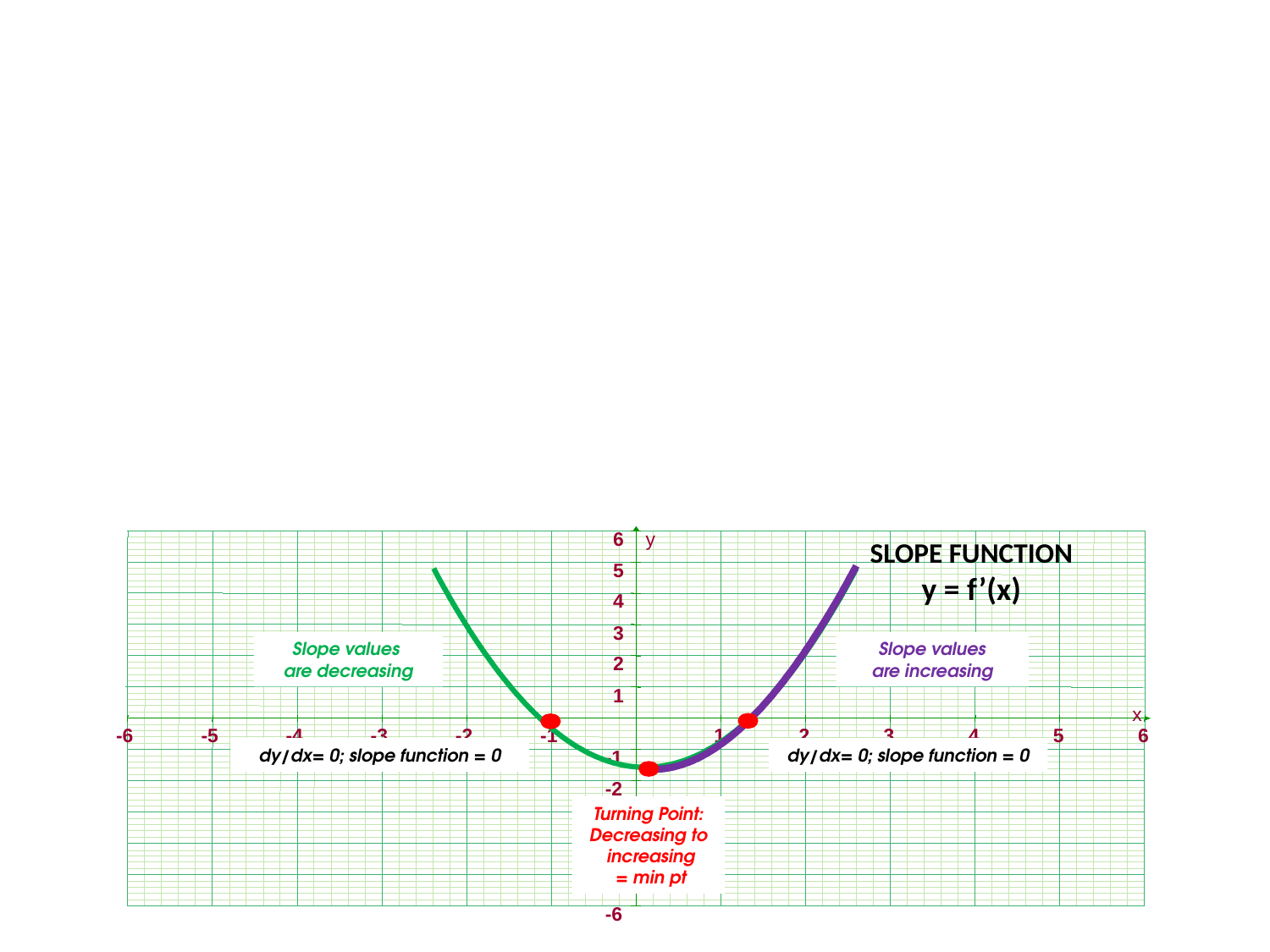

-6
-5
-4
-3
-2
-1
1
2
3
4
5
6

-6

6
y

5

4

3

2

1

x
-1

-2

-3

-4

-5

Slope values
are decreasing
Slope values
are increasing

dy/dx= 0; slope function = 0
dy/dx= 0; slope function = 0

Turning Point:
Decreasing to
 increasing
 = min pt
SLOPE FUNCTION
y = f’(x)